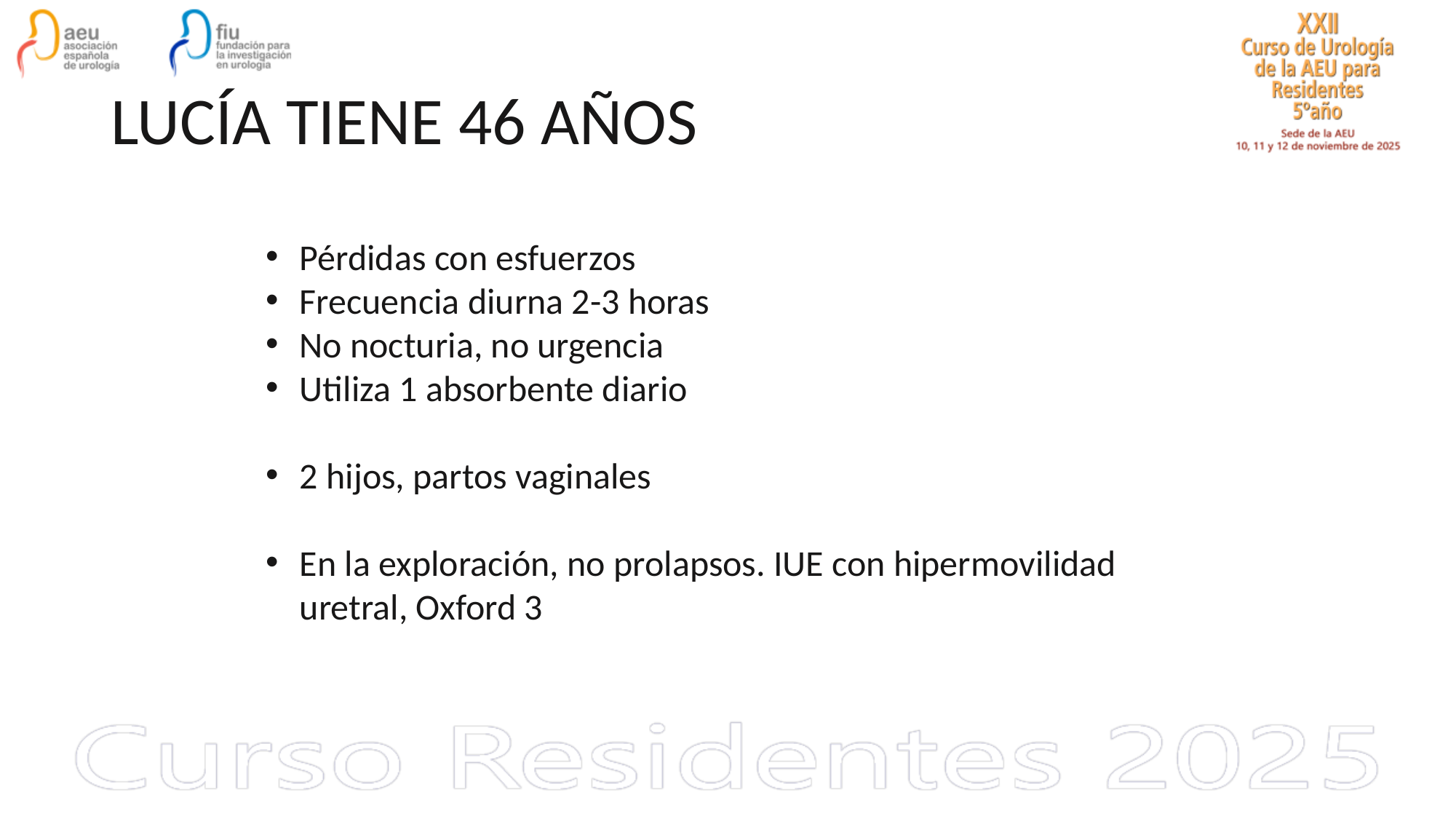

# LUCÍA TIENE 46 AÑOS
Pérdidas con esfuerzos
Frecuencia diurna 2-3 horas
No nocturia, no urgencia
Utiliza 1 absorbente diario

2 hijos, partos vaginales

En la exploración, no prolapsos. IUE con hipermovilidad uretral, Oxford 3